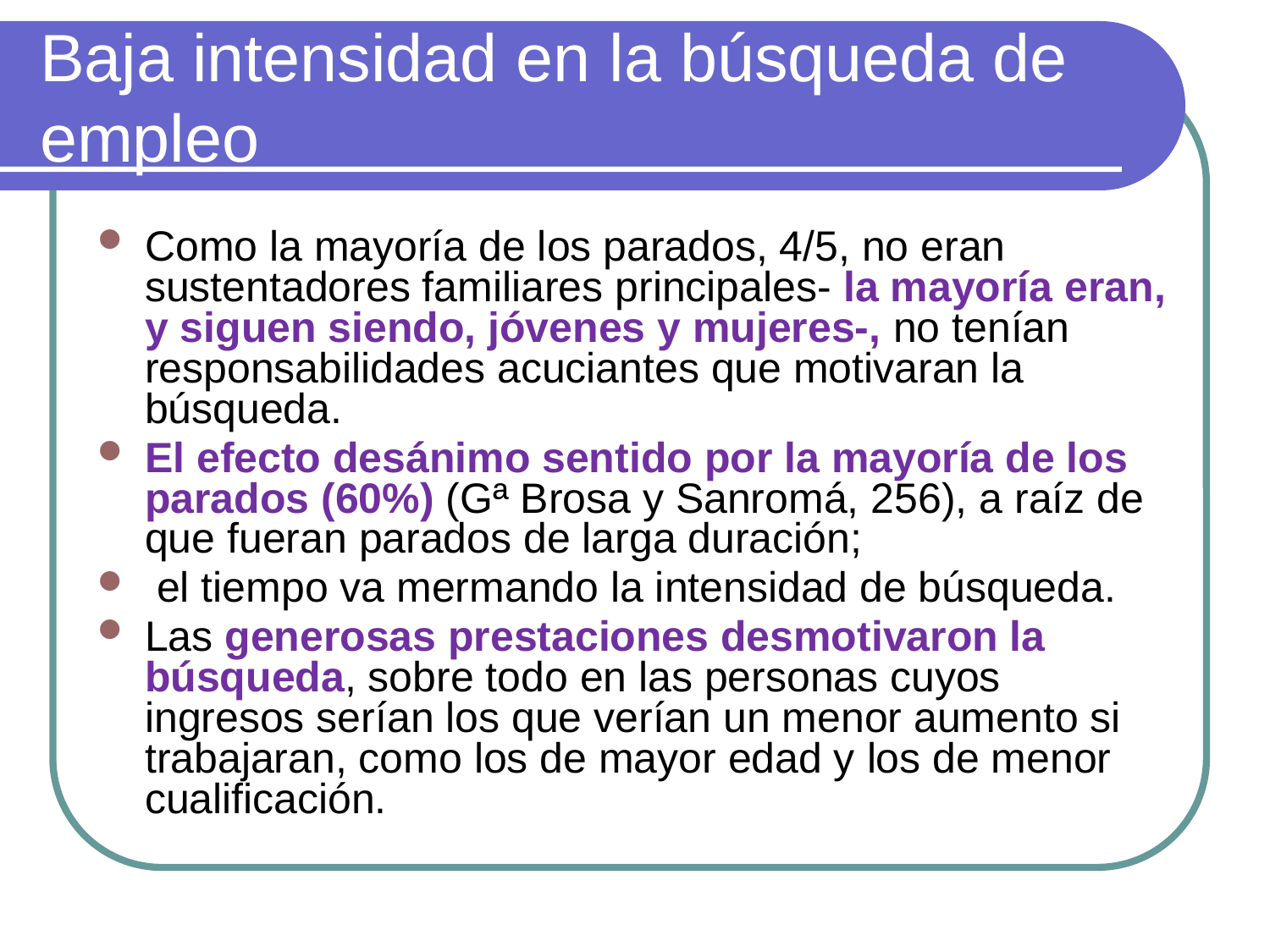

# Baja intensidad en la búsqueda de empleo
Como la mayoría de los parados, 4/5, no eran sustentadores familiares principales- la mayoría eran, y siguen siendo, jóvenes y mujeres-, no tenían responsabilidades acuciantes que motivaran la búsqueda.
El efecto desánimo sentido por la mayoría de los parados (60%) (Gª Brosa y Sanromá, 256), a raíz de que fueran parados de larga duración;
 el tiempo va mermando la intensidad de búsqueda.
Las generosas prestaciones desmotivaron la búsqueda, sobre todo en las personas cuyos ingresos serían los que verían un menor aumento si trabajaran, como los de mayor edad y los de menor cualificación.